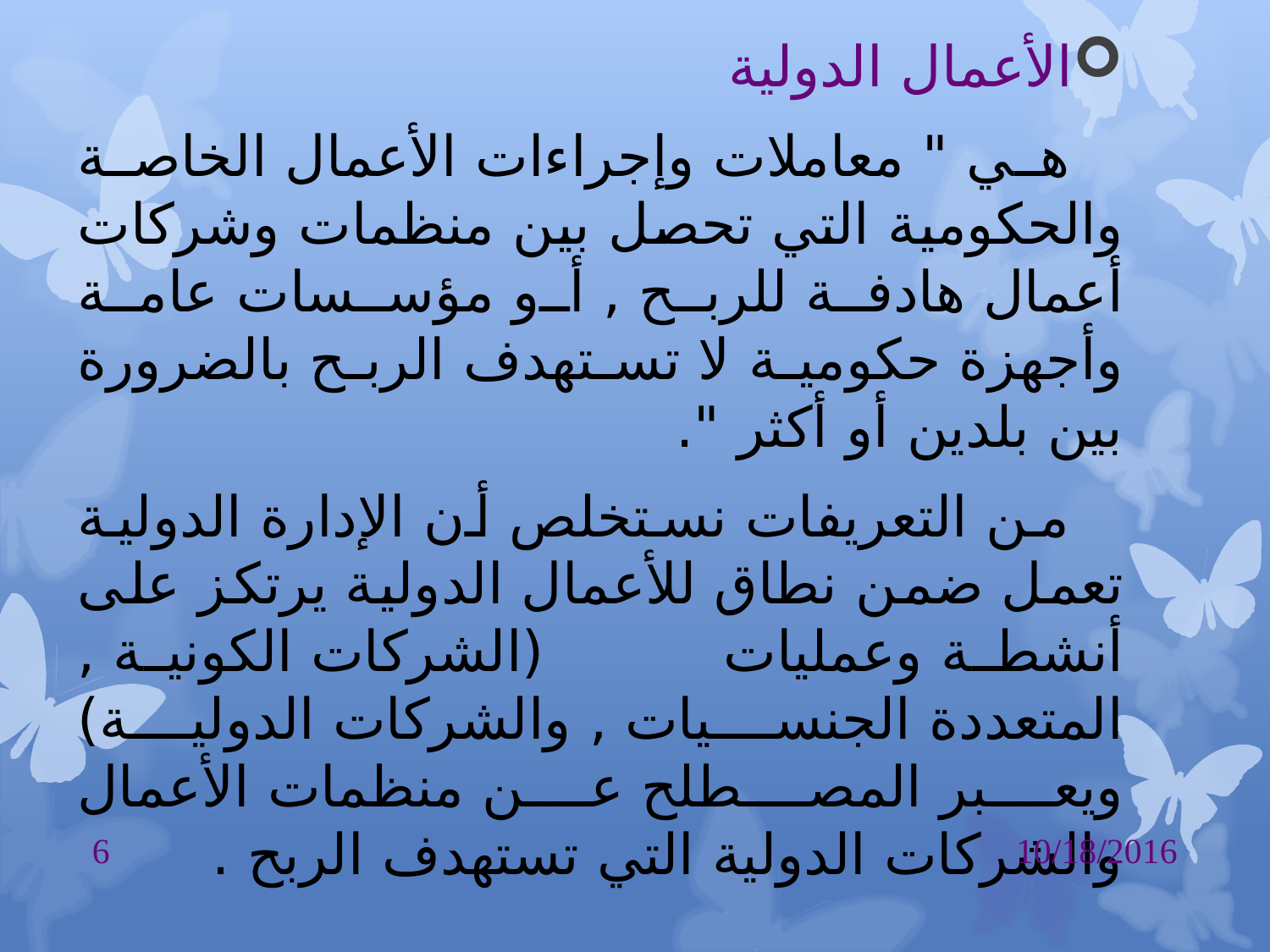

الأعمال الدولية
   هي " معاملات وإجراءات الأعمال الخاصة والحكومية التي تحصل بين منظمات وشركات أعمال هادفة للربح , أو مؤسسات عامة وأجهزة حكومية لا تستهدف الربح بالضرورة بين بلدين أو أكثر ".
   من التعريفات نستخلص أن الإدارة الدولية تعمل ضمن نطاق للأعمال الدولية يرتكز على أنشطة وعمليات          (الشركات الكونية , المتعددة الجنسيات , والشركات الدولية) ويعبر المصطلح عن منظمات الأعمال والشركات الدولية التي تستهدف الربح .

6
10/18/2016